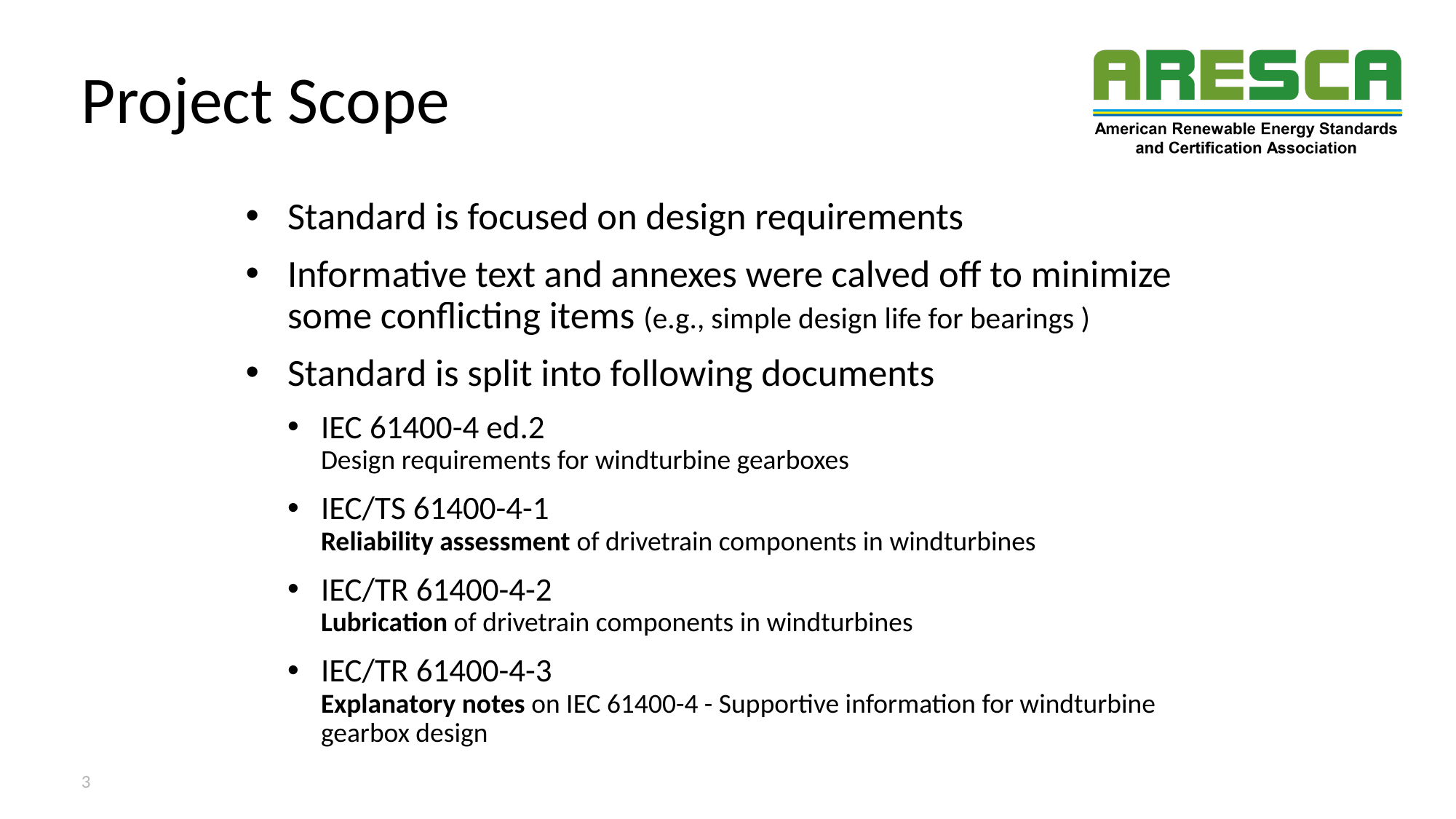

# Project Scope
Standard is focused on design requirements
Informative text and annexes were calved off to minimize some conflicting items (e.g., simple design life for bearings )
Standard is split into following documents
IEC 61400-4 ed.2
Design requirements for windturbine gearboxes
IEC/TS 61400-4-1
Reliability assessment of drivetrain components in windturbines
IEC/TR 61400-4-2
Lubrication of drivetrain components in windturbines
IEC/TR 61400-4-3
Explanatory notes on IEC 61400-4 - Supportive information for windturbine gearbox design
3